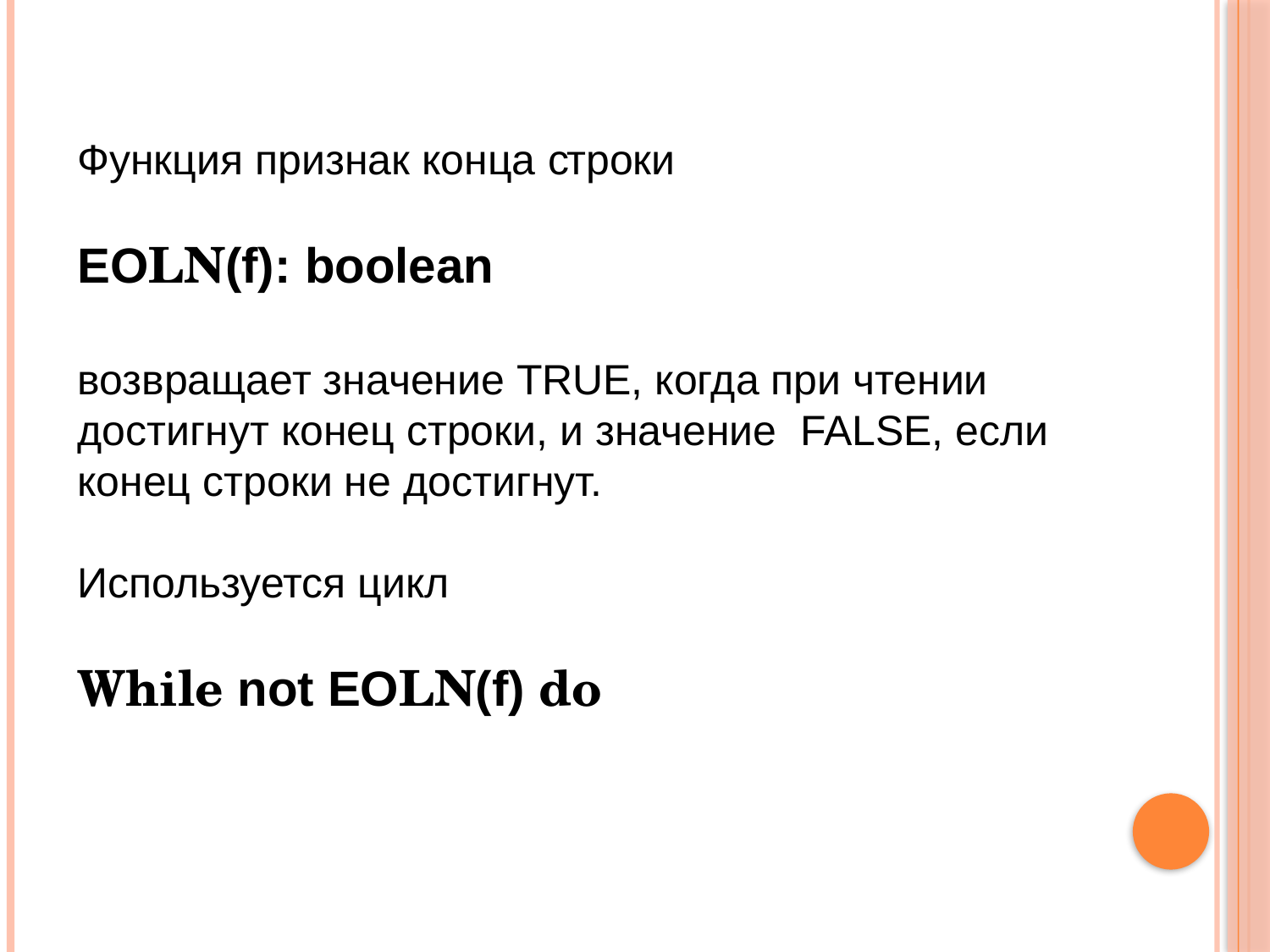

Функция признак конца cтроки

EOLN(f): boolean

возвращает значение TRUE, когда при чтении достигнут конец строки, и значение  FALSE, если  конец строки не достигнут.

Используется цикл

While not EOLN(f) do